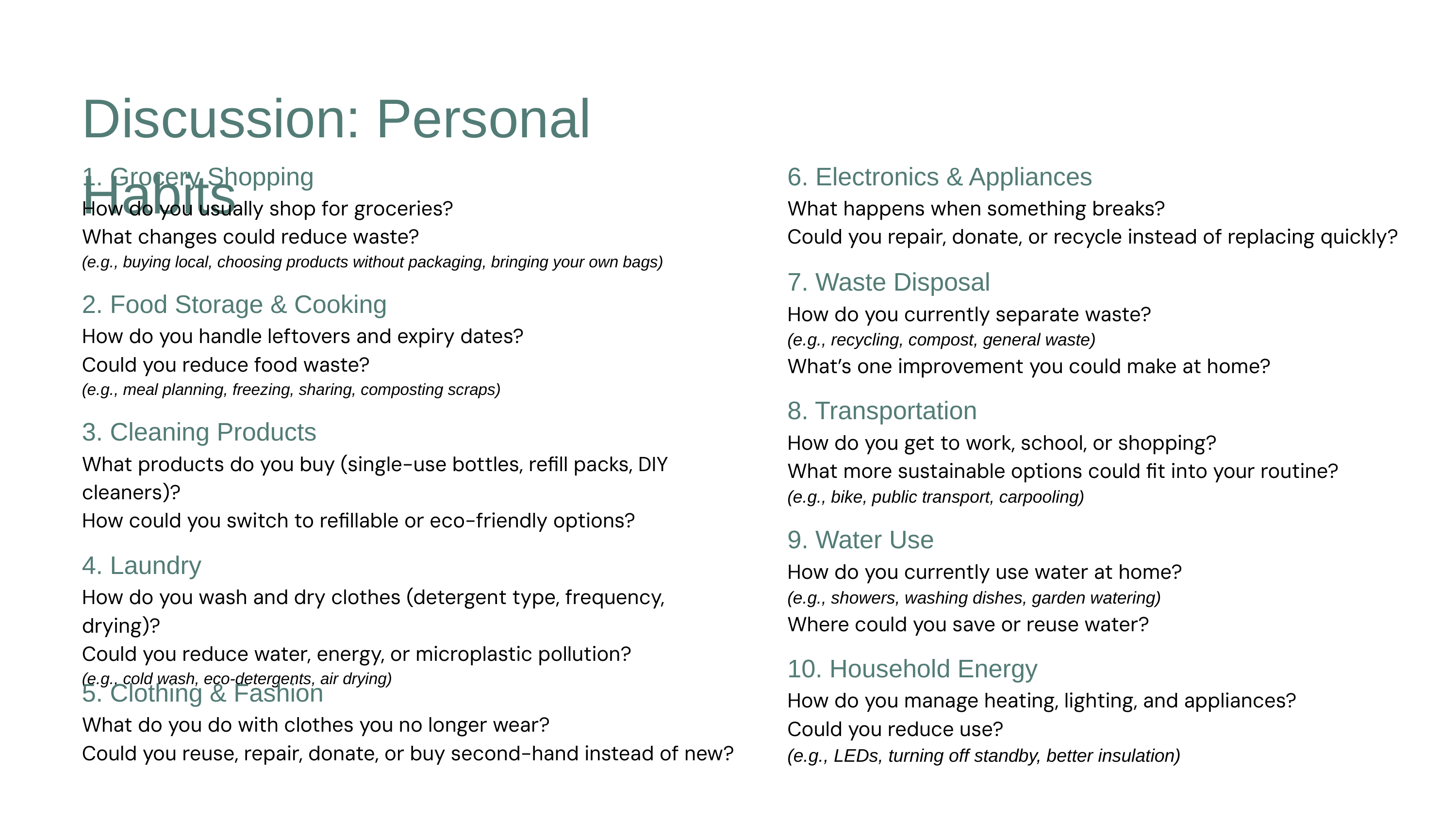

Discussion: Personal Habits
1. Grocery Shopping
6. Electronics & Appliances
How do you usually shop for groceries?
What changes could reduce waste?
(e.g., buying local, choosing products without packaging, bringing your own bags)
What happens when something breaks?
Could you repair, donate, or recycle instead of replacing quickly?
7. Waste Disposal
2. Food Storage & Cooking
How do you currently separate waste?
(e.g., recycling, compost, general waste)
What’s one improvement you could make at home?
How do you handle leftovers and expiry dates?
Could you reduce food waste?
(e.g., meal planning, freezing, sharing, composting scraps)
8. Transportation
3. Cleaning Products
How do you get to work, school, or shopping?
What more sustainable options could fit into your routine?
(e.g., bike, public transport, carpooling)
What products do you buy (single-use bottles, refill packs, DIY cleaners)?
How could you switch to refillable or eco-friendly options?
9. Water Use
4. Laundry
How do you currently use water at home?
(e.g., showers, washing dishes, garden watering)
Where could you save or reuse water?
How do you wash and dry clothes (detergent type, frequency, drying)?
Could you reduce water, energy, or microplastic pollution?
(e.g., cold wash, eco-detergents, air drying)
10. Household Energy
5. Clothing & Fashion
How do you manage heating, lighting, and appliances?
Could you reduce use?
(e.g., LEDs, turning off standby, better insulation)
What do you do with clothes you no longer wear?
Could you reuse, repair, donate, or buy second-hand instead of new?